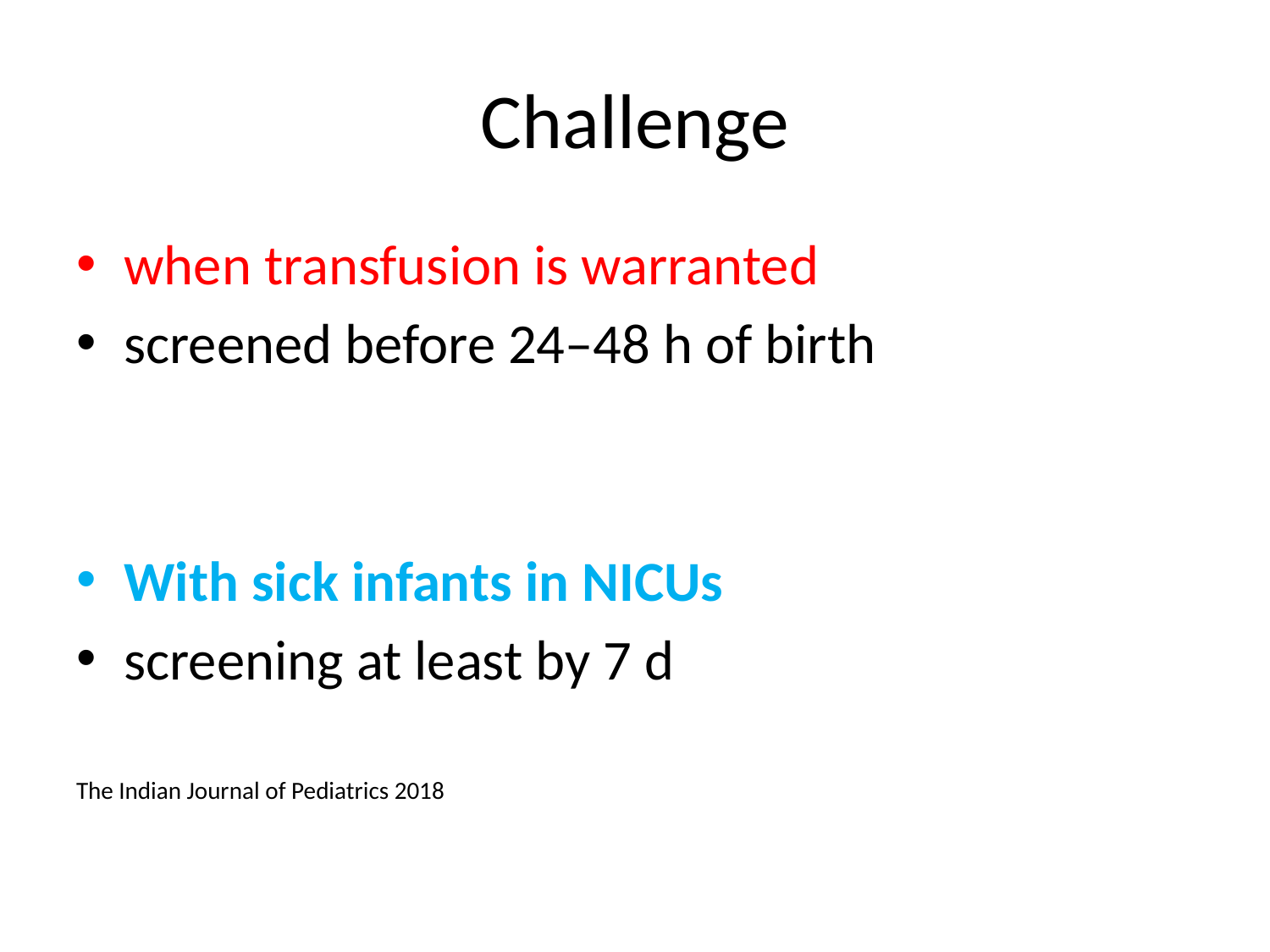

# Challenge
when transfusion is warranted
screened before 24–48 h of birth

With sick infants in NICUs
screening at least by 7 d

The Indian Journal of Pediatrics 2018